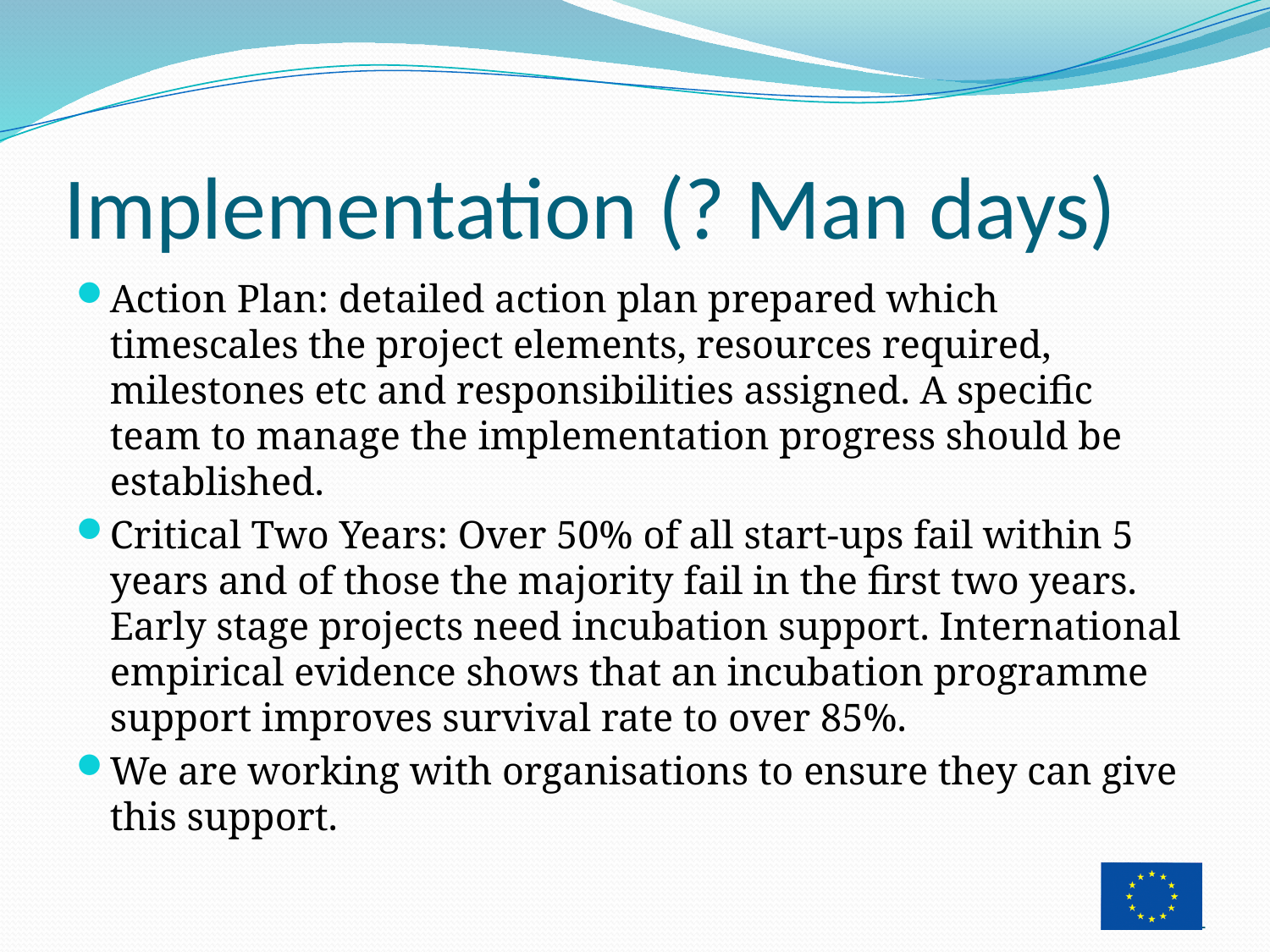

# Implementation (? Man days)
Action Plan: detailed action plan prepared which timescales the project elements, resources required, milestones etc and responsibilities assigned. A specific team to manage the implementation progress should be established.
Critical Two Years: Over 50% of all start-ups fail within 5 years and of those the majority fail in the first two years. Early stage projects need incubation support. International empirical evidence shows that an incubation programme support improves survival rate to over 85%.
We are working with organisations to ensure they can give this support.

21